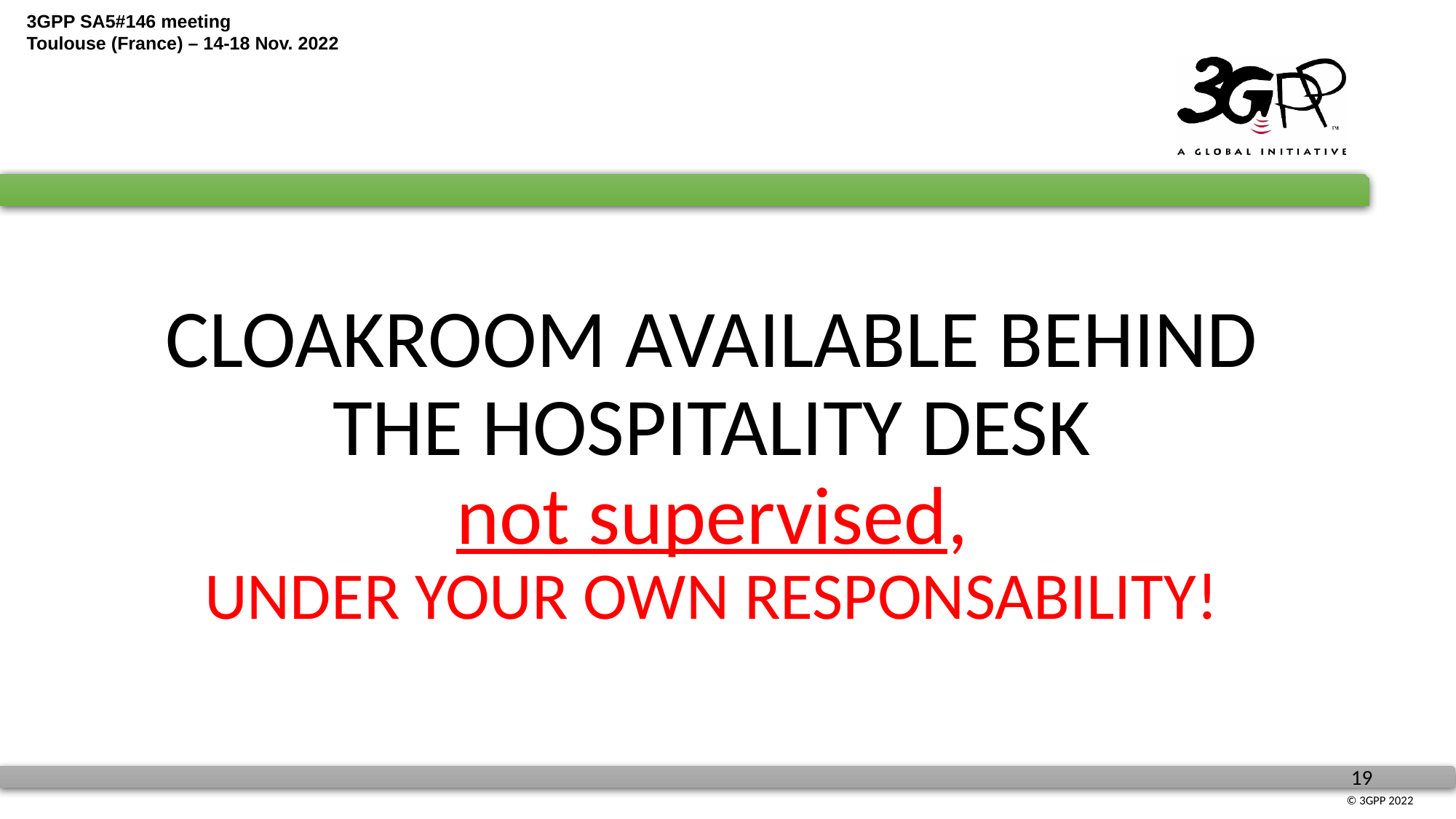

# CLOAKROOM AVAILABLE BEHIND THE HOSPITALITY DESK not supervised, UNDER YOUR OWN RESPONSABILITY!